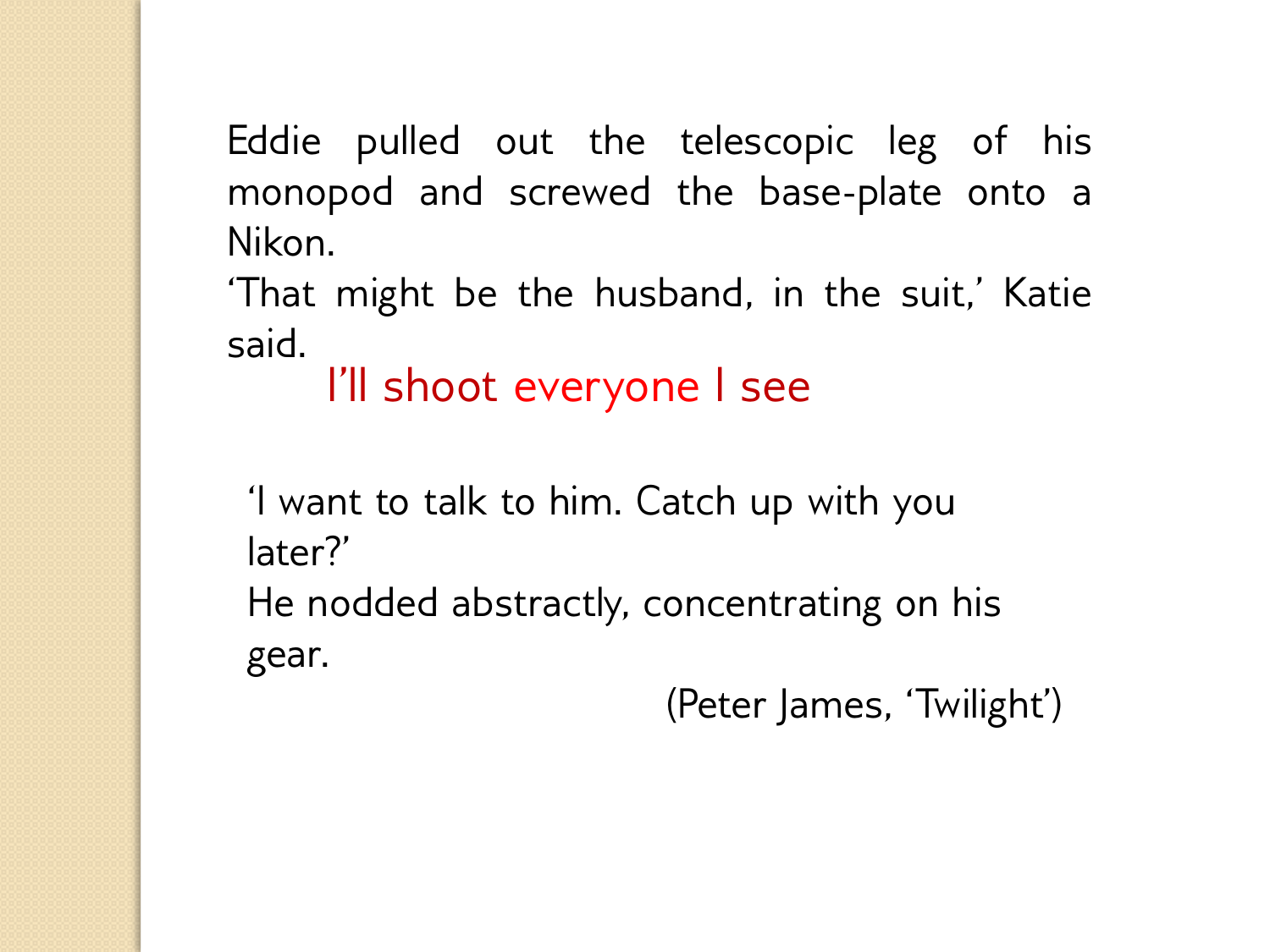

Eddie pulled out the telescopic leg of his monopod and screwed the base-plate onto a Nikon.
‘That might be the husband, in the suit,’ Katie said.

I’ll shoot everyone I see
‘I want to talk to him. Catch up with you later?’
He nodded abstractly, concentrating on his gear.
(Peter James, ‘Twilight’)